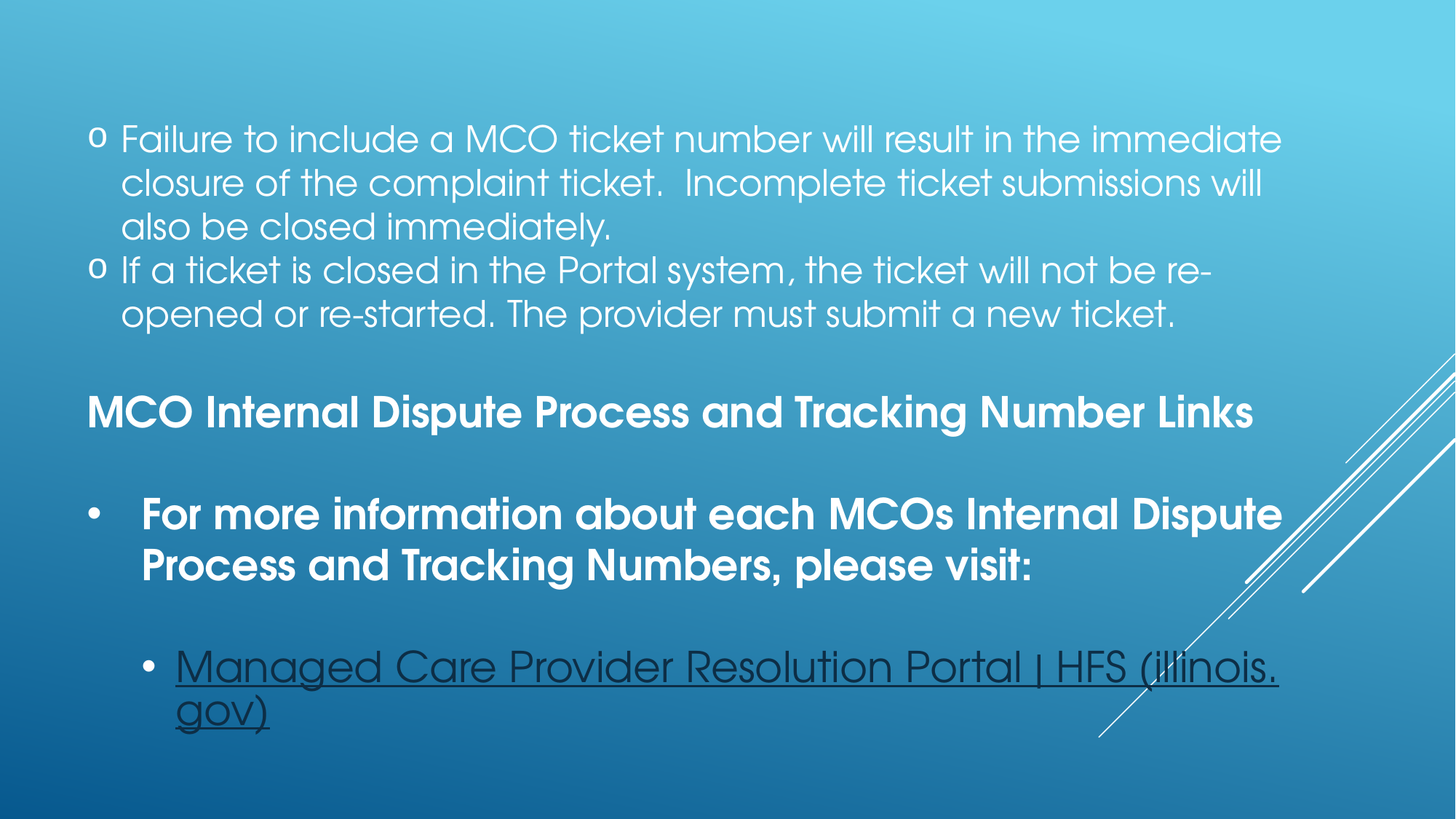

Failure to include a MCO ticket number will result in the immediate closure of the complaint ticket.  Incomplete ticket submissions will also be closed immediately.
If a ticket is closed in the Portal system, the ticket will not be re-opened or re-started. The provider must submit a new ticket.

MCO Internal Dispute Process and Tracking Number Links

For more information about each MCOs Internal Dispute Process and Tracking Numbers, please visit:

Managed Care Provider Resolution Portal | HFS (illinois.gov)